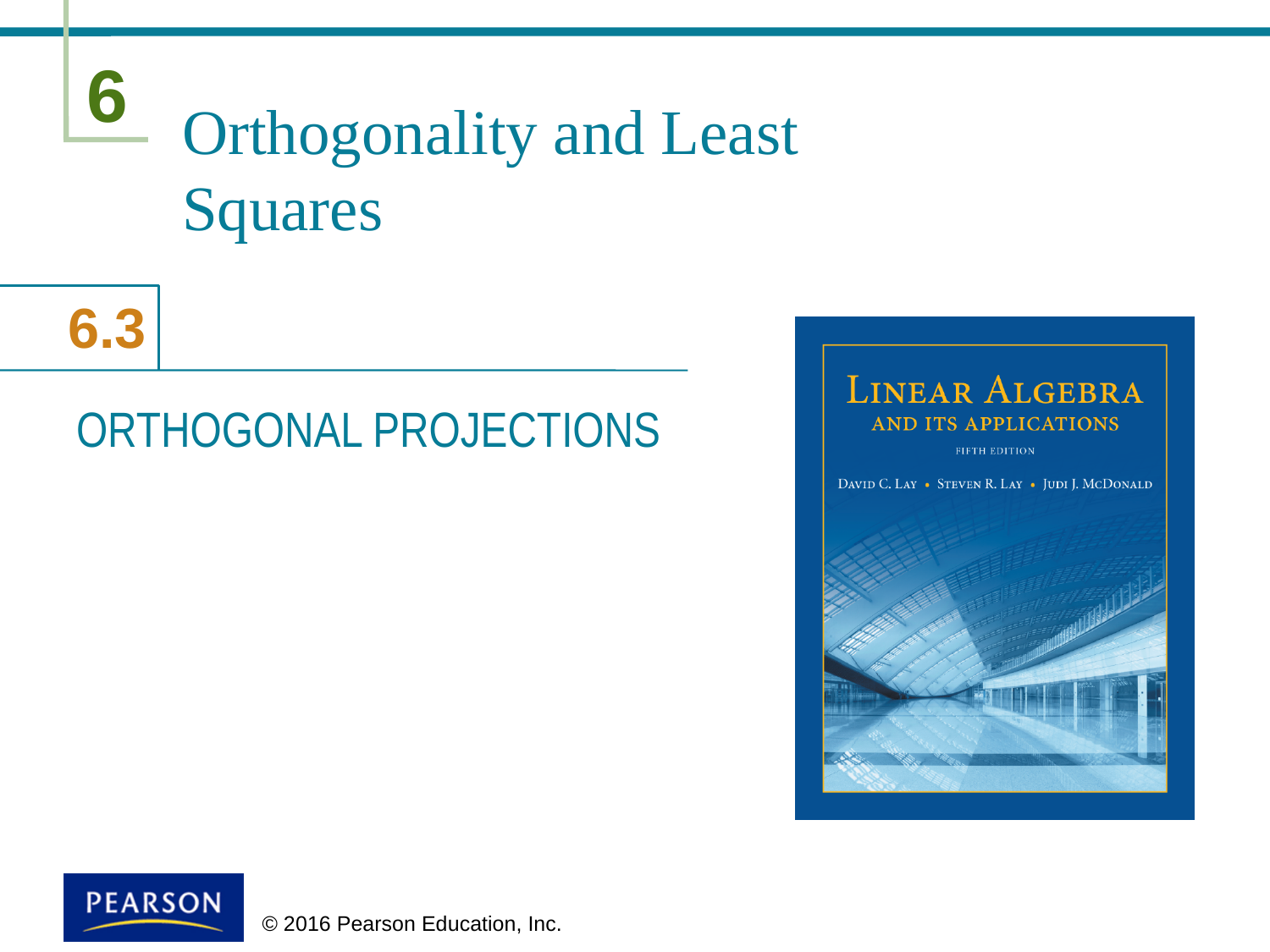

# Orthogonality and Least Squares
ORTHOGONAL PROJECTIONS
 © 2016 Pearson Education, Inc.